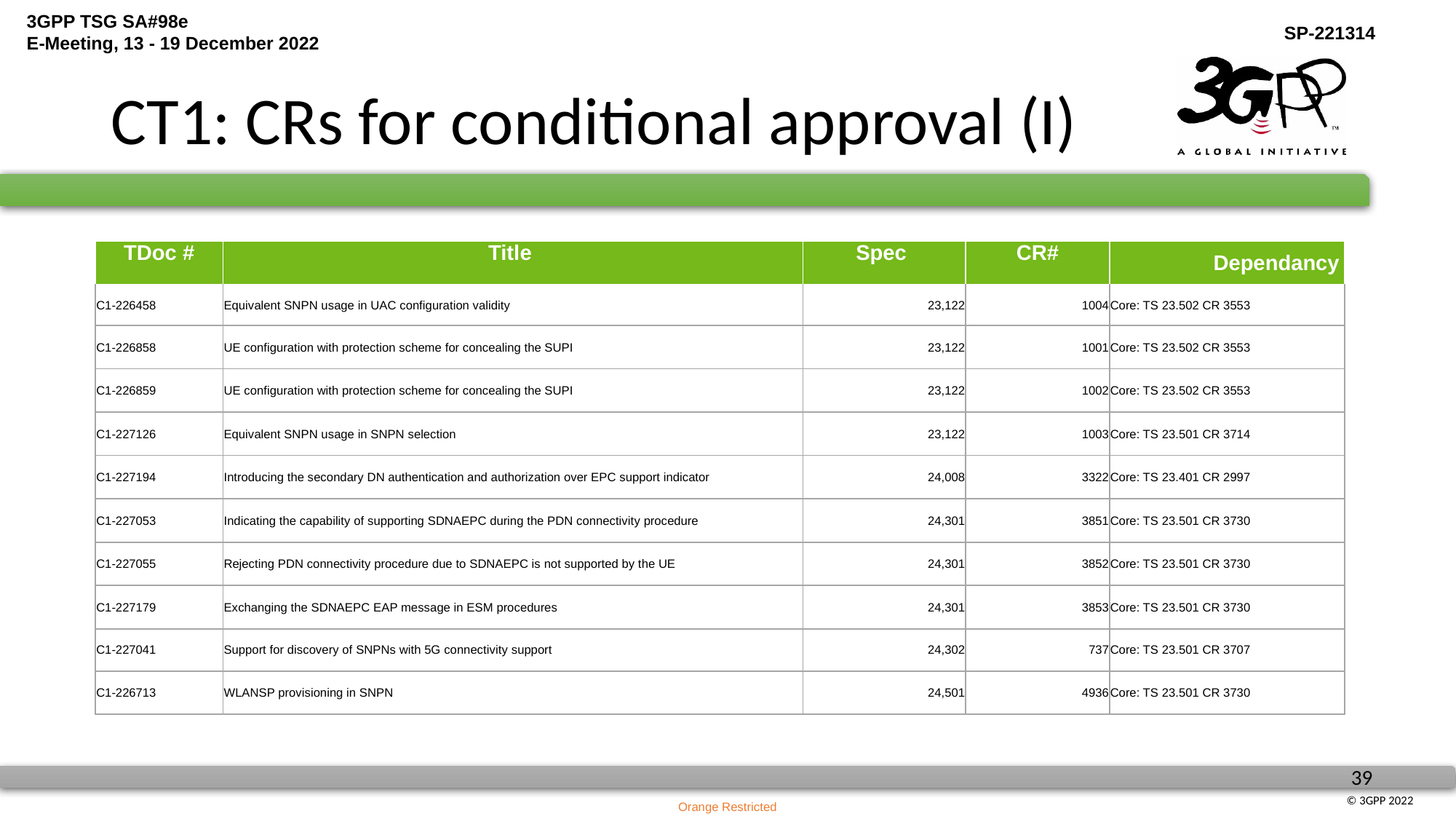

# CT1: CRs for conditional approval (I)
| TDoc # | Title | Spec | CR# | Dependancy |
| --- | --- | --- | --- | --- |
| C1-226458 | Equivalent SNPN usage in UAC configuration validity | 23,122 | 1004 | Core: TS 23.502 CR 3553 |
| C1-226858 | UE configuration with protection scheme for concealing the SUPI | 23,122 | 1001 | Core: TS 23.502 CR 3553 |
| C1-226859 | UE configuration with protection scheme for concealing the SUPI | 23,122 | 1002 | Core: TS 23.502 CR 3553 |
| C1-227126 | Equivalent SNPN usage in SNPN selection | 23,122 | 1003 | Core: TS 23.501 CR 3714 |
| C1-227194 | Introducing the secondary DN authentication and authorization over EPC support indicator | 24,008 | 3322 | Core: TS 23.401 CR 2997 |
| C1-227053 | Indicating the capability of supporting SDNAEPC during the PDN connectivity procedure | 24,301 | 3851 | Core: TS 23.501 CR 3730 |
| C1-227055 | Rejecting PDN connectivity procedure due to SDNAEPC is not supported by the UE | 24,301 | 3852 | Core: TS 23.501 CR 3730 |
| C1-227179 | Exchanging the SDNAEPC EAP message in ESM procedures | 24,301 | 3853 | Core: TS 23.501 CR 3730 |
| C1-227041 | Support for discovery of SNPNs with 5G connectivity support | 24,302 | 737 | Core: TS 23.501 CR 3707 |
| C1-226713 | WLANSP provisioning in SNPN | 24,501 | 4936 | Core: TS 23.501 CR 3730 |